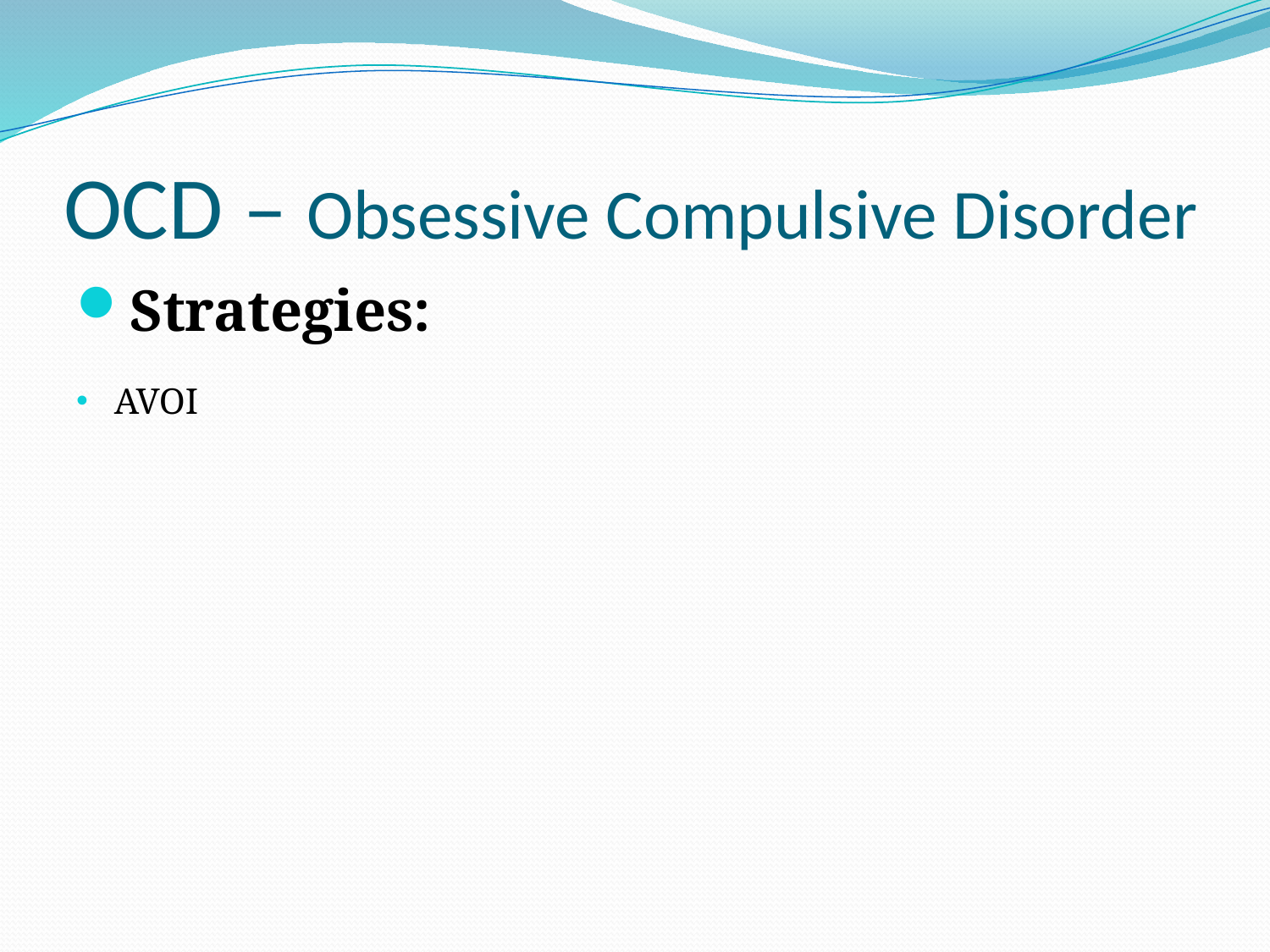

# OCD – Obsessive Compulsive Disorder
Strategies:

AVOI